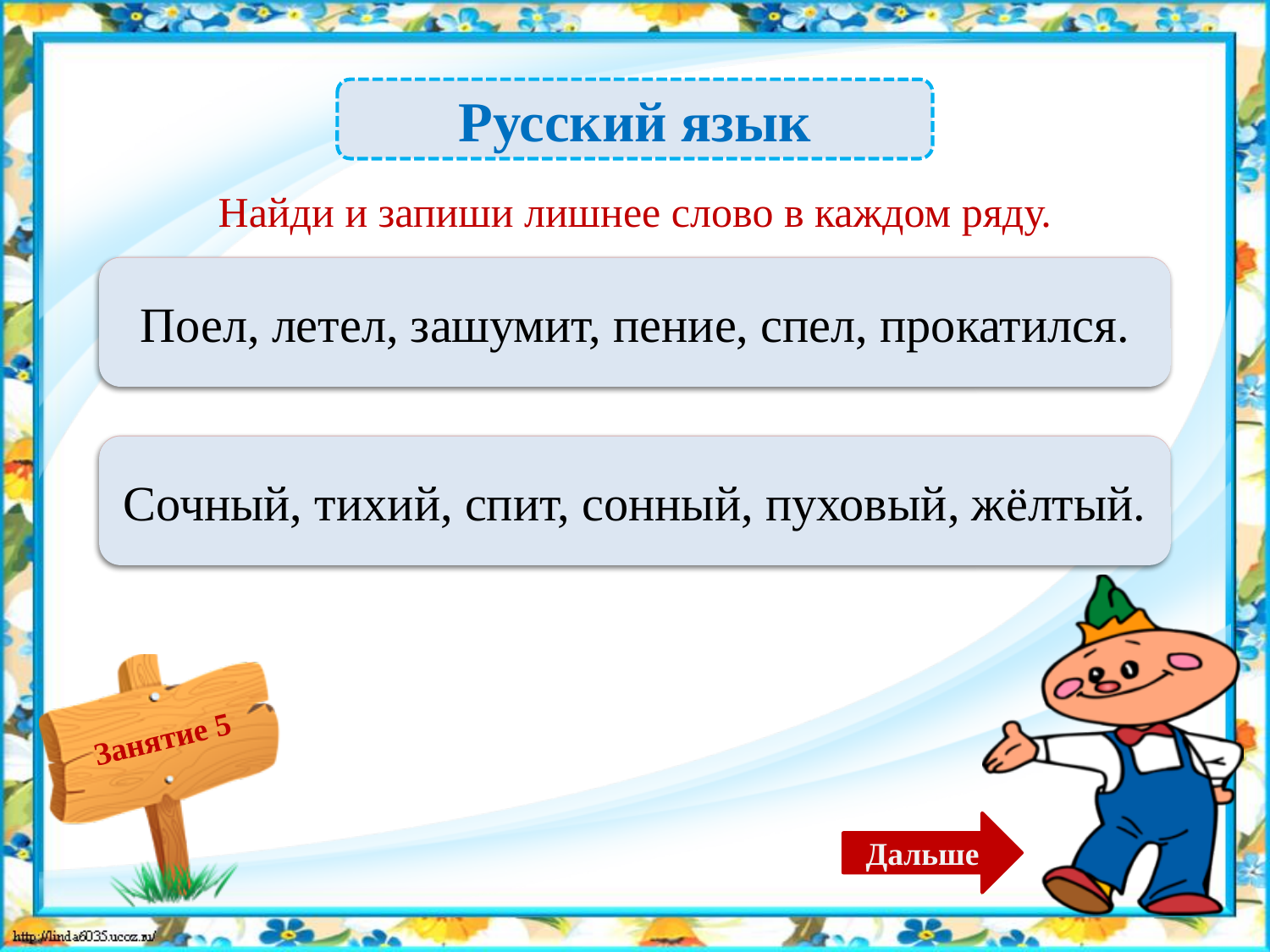

Русский язык
Найди и запиши лишнее слово в каждом ряду.
 Пение – 1б.
Поел, летел, зашумит, пение, спел, прокатился.

 Спит – 1б.
Сочный, тихий, спит, сонный, пуховый, жёлтый.

Дальше